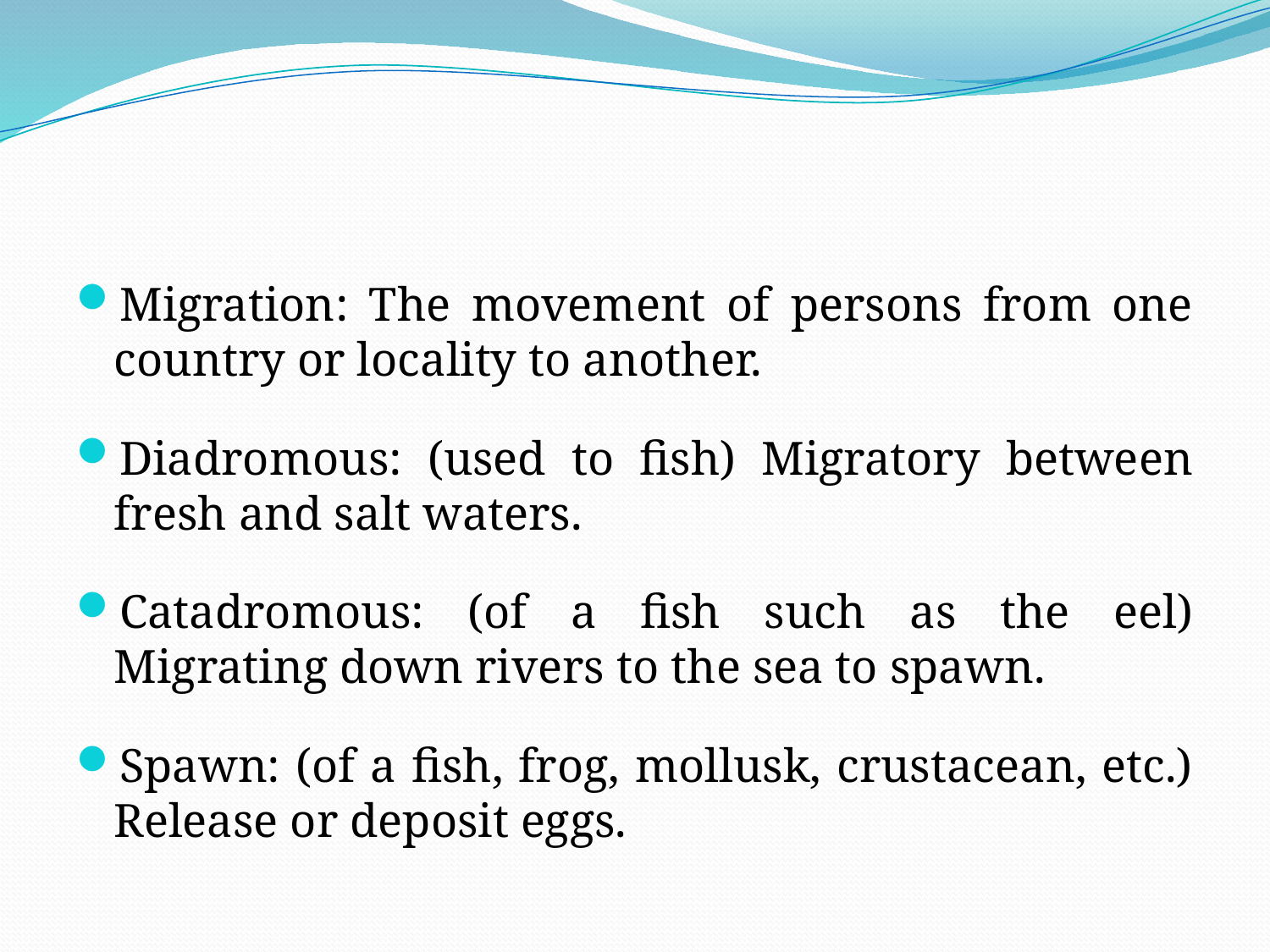

#
Migration: The movement of persons from one country or locality to another.

Diadromous: (used to fish) Migratory between fresh and salt waters.

Catadromous: (of a fish such as the eel) Migrating down rivers to the sea to spawn.

Spawn: (of a fish, frog, mollusk, crustacean, etc.) Release or deposit eggs.